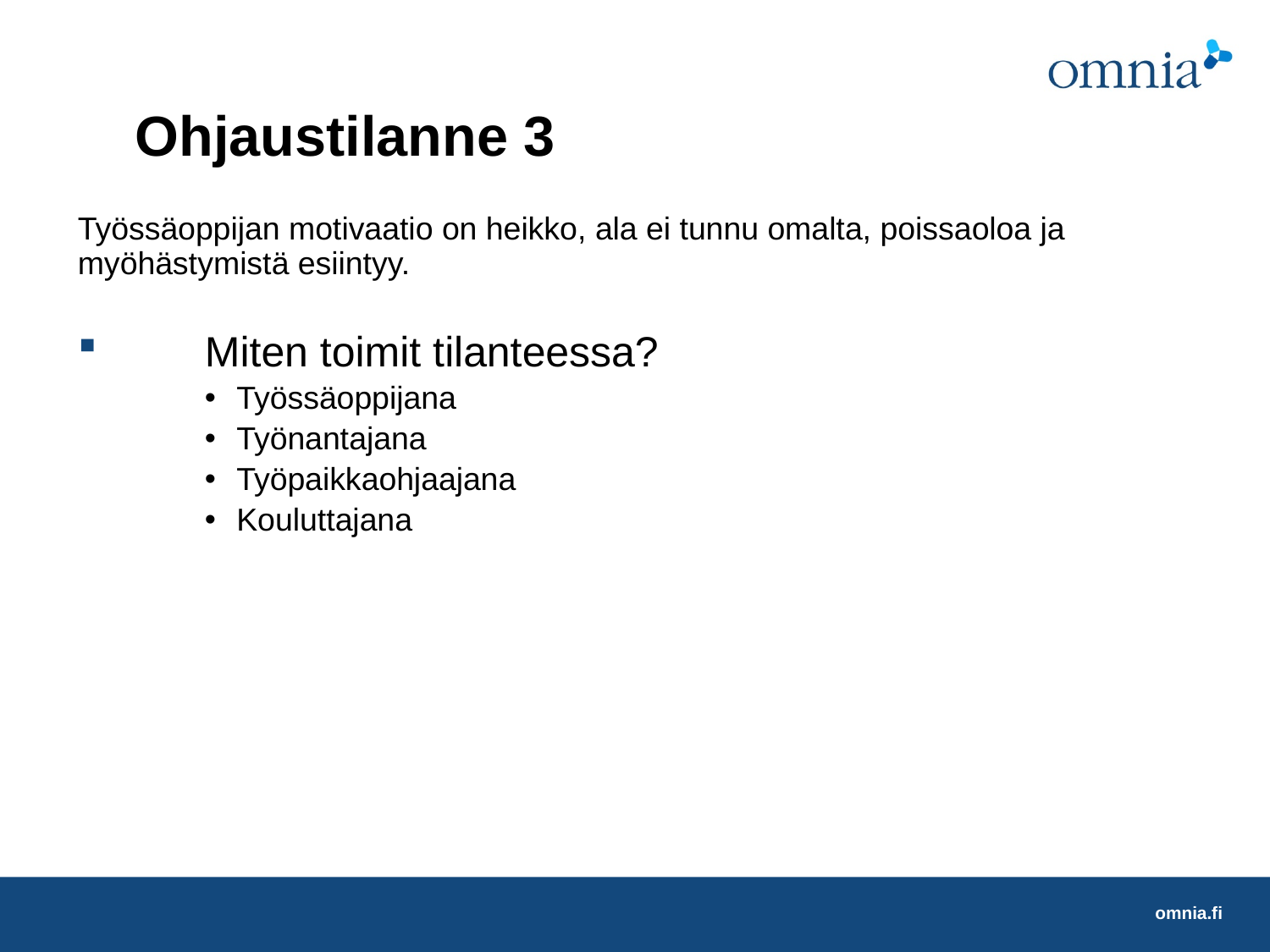

# Ohjaustilanne 3
Työssäoppijan motivaatio on heikko, ala ei tunnu omalta, poissaoloa ja myöhästymistä esiintyy.

	Miten toimit tilanteessa?
Työssäoppijana
Työnantajana
Työpaikkaohjaajana
Kouluttajana